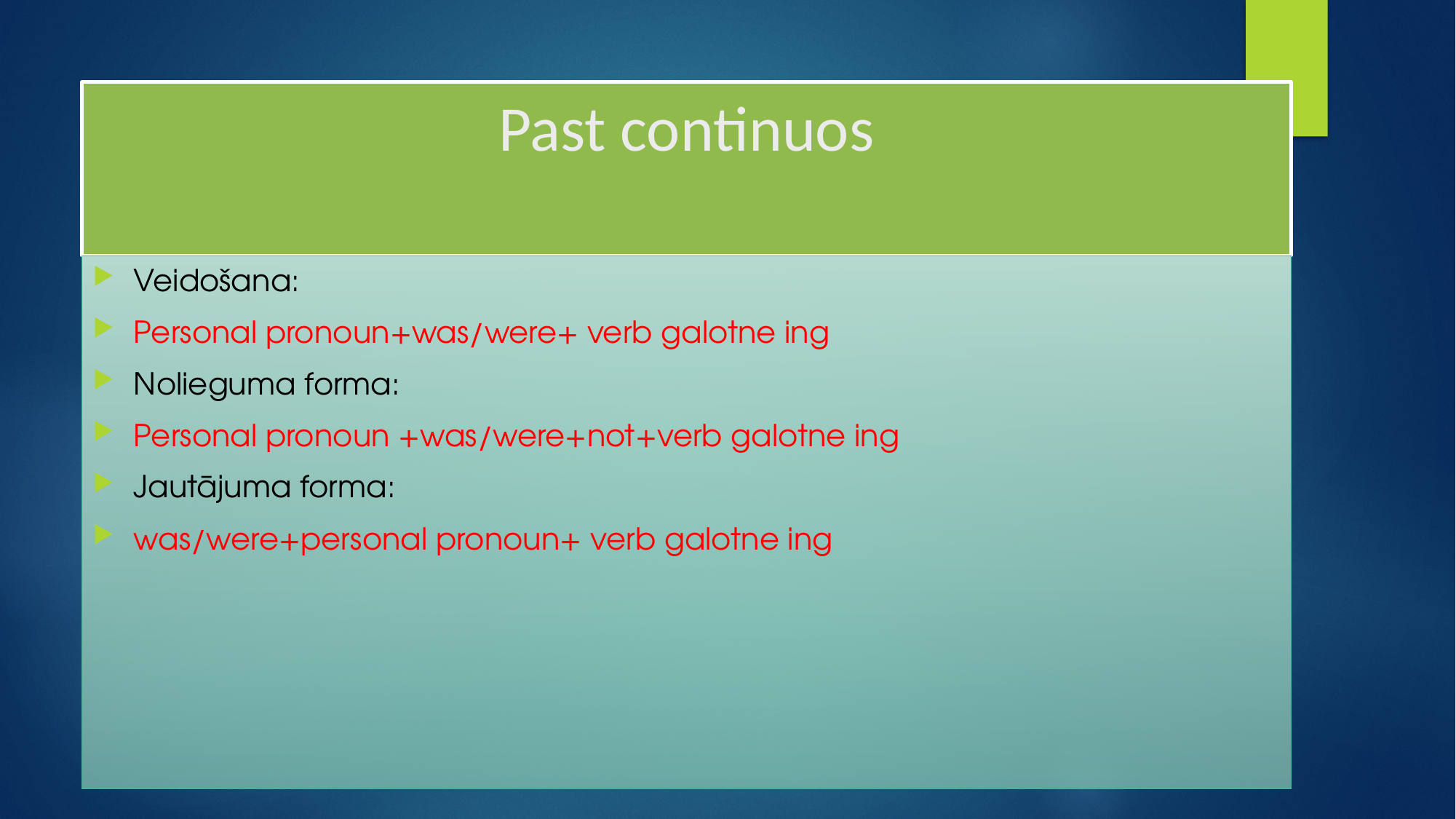

# Past continuos
Veidošana:
Personal pronoun+was/were+ verb galotne ing
Nolieguma forma:
Personal pronoun +was/were+not+verb galotne ing
Jautājuma forma:
was/were+personal pronoun+ verb galotne ing